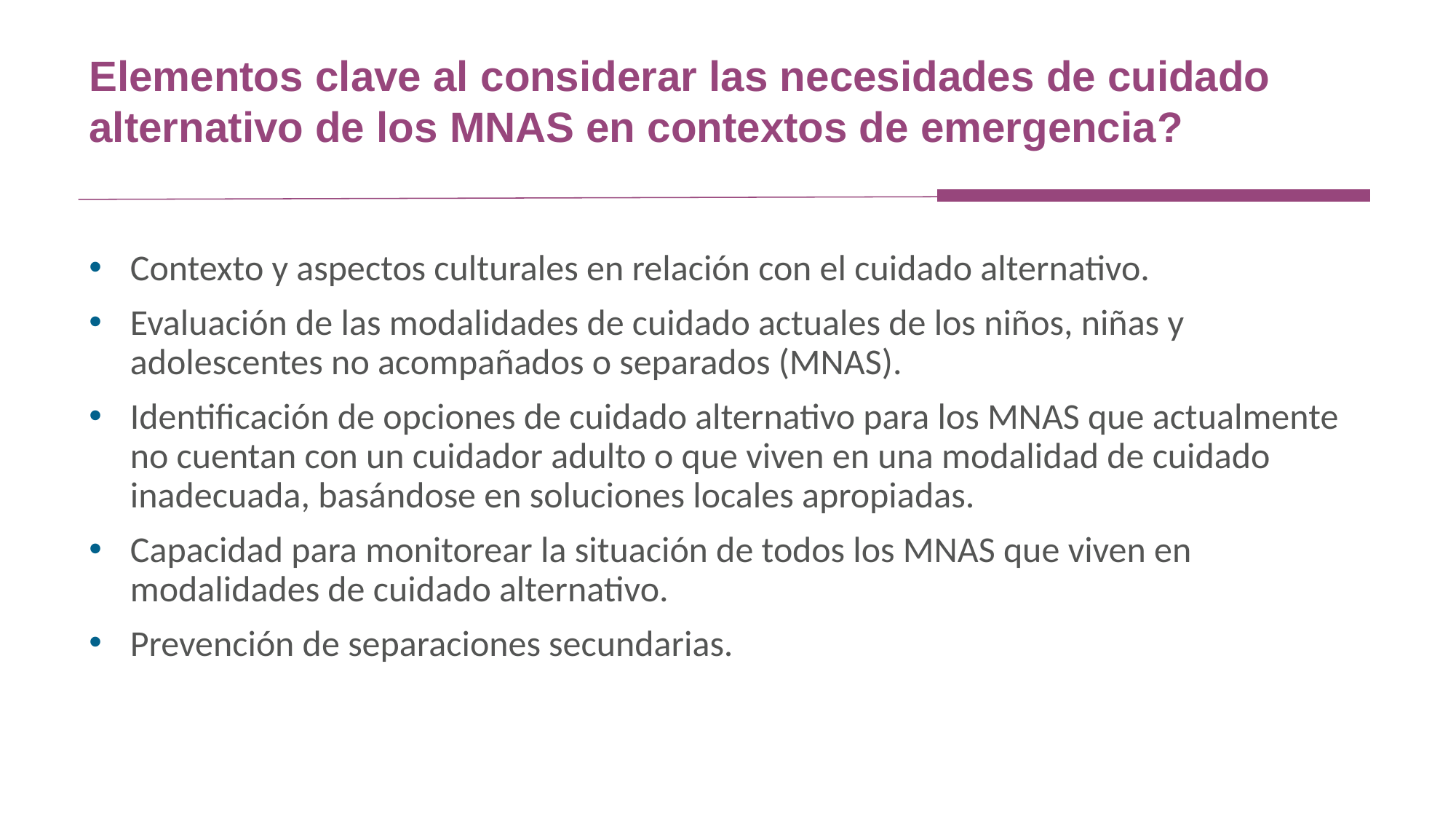

Elementos clave al considerar las necesidades de cuidado alternativo de los MNAS en contextos de emergencia?
Contexto y aspectos culturales en relación con el cuidado alternativo.
Evaluación de las modalidades de cuidado actuales de los niños, niñas y adolescentes no acompañados o separados (MNAS).
Identificación de opciones de cuidado alternativo para los MNAS que actualmente no cuentan con un cuidador adulto o que viven en una modalidad de cuidado inadecuada, basándose en soluciones locales apropiadas.
Capacidad para monitorear la situación de todos los MNAS que viven en modalidades de cuidado alternativo.
Prevención de separaciones secundarias.